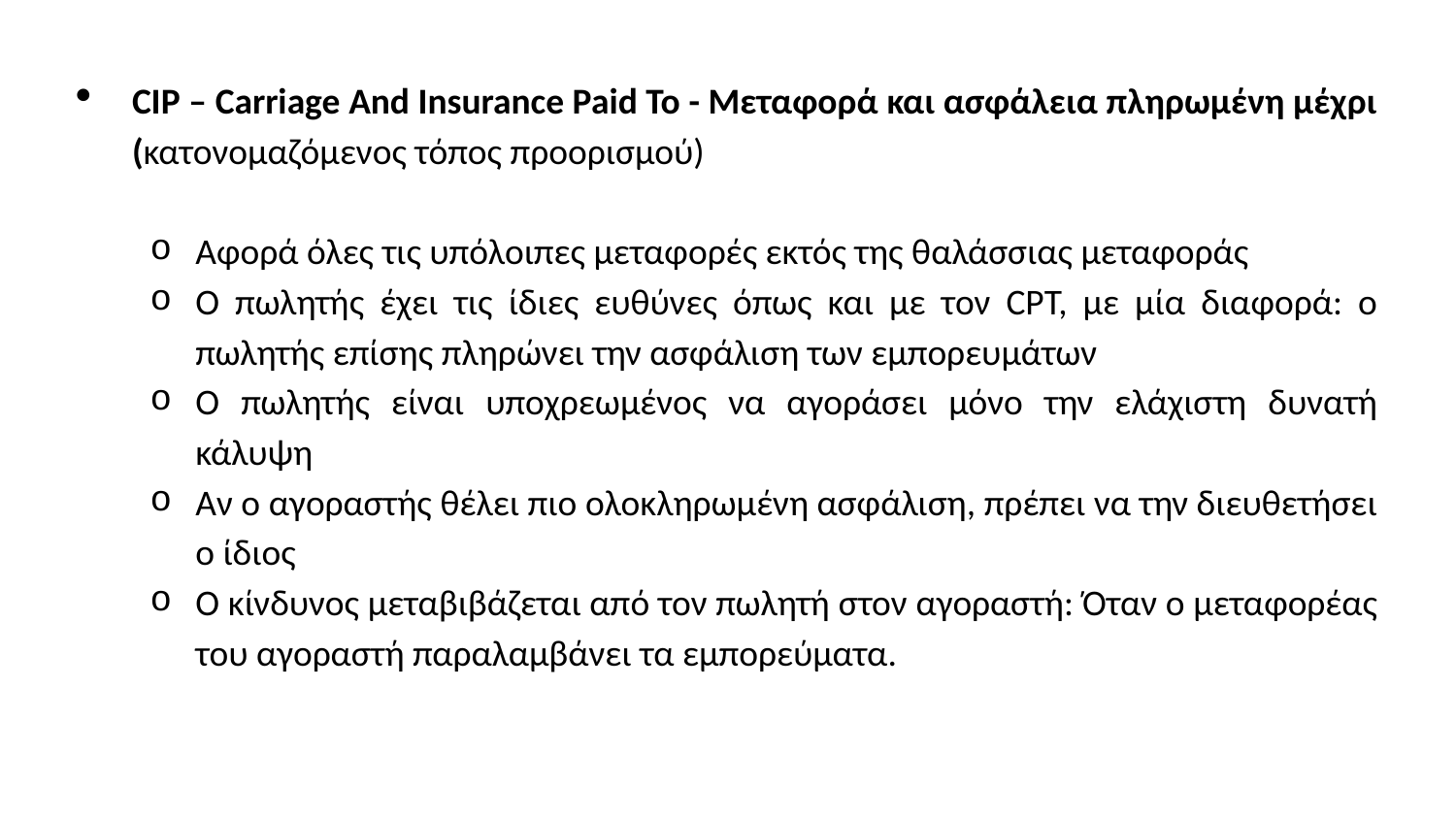

CIP – Carriage And Insurance Paid To - Μεταφορά και ασφάλεια πληρωμένη μέχρι (κατονομαζόμενος τόπος προορισμού)

Αφορά όλες τις υπόλοιπες μεταφορές εκτός της θαλάσσιας μεταφοράς
Ο πωλητής έχει τις ίδιες ευθύνες όπως και με τον CPT, με μία διαφορά: ο πωλητής επίσης πληρώνει την ασφάλιση των εμπορευμάτων
Ο πωλητής είναι υποχρεωμένος να αγοράσει μόνο την ελάχιστη δυνατή κάλυψη
Αν ο αγοραστής θέλει πιο ολοκληρωμένη ασφάλιση, πρέπει να την διευθετήσει ο ίδιος
Ο κίνδυνος μεταβιβάζεται από τον πωλητή στον αγοραστή: Όταν ο μεταφορέας του αγοραστή παραλαμβάνει τα εμπορεύματα.